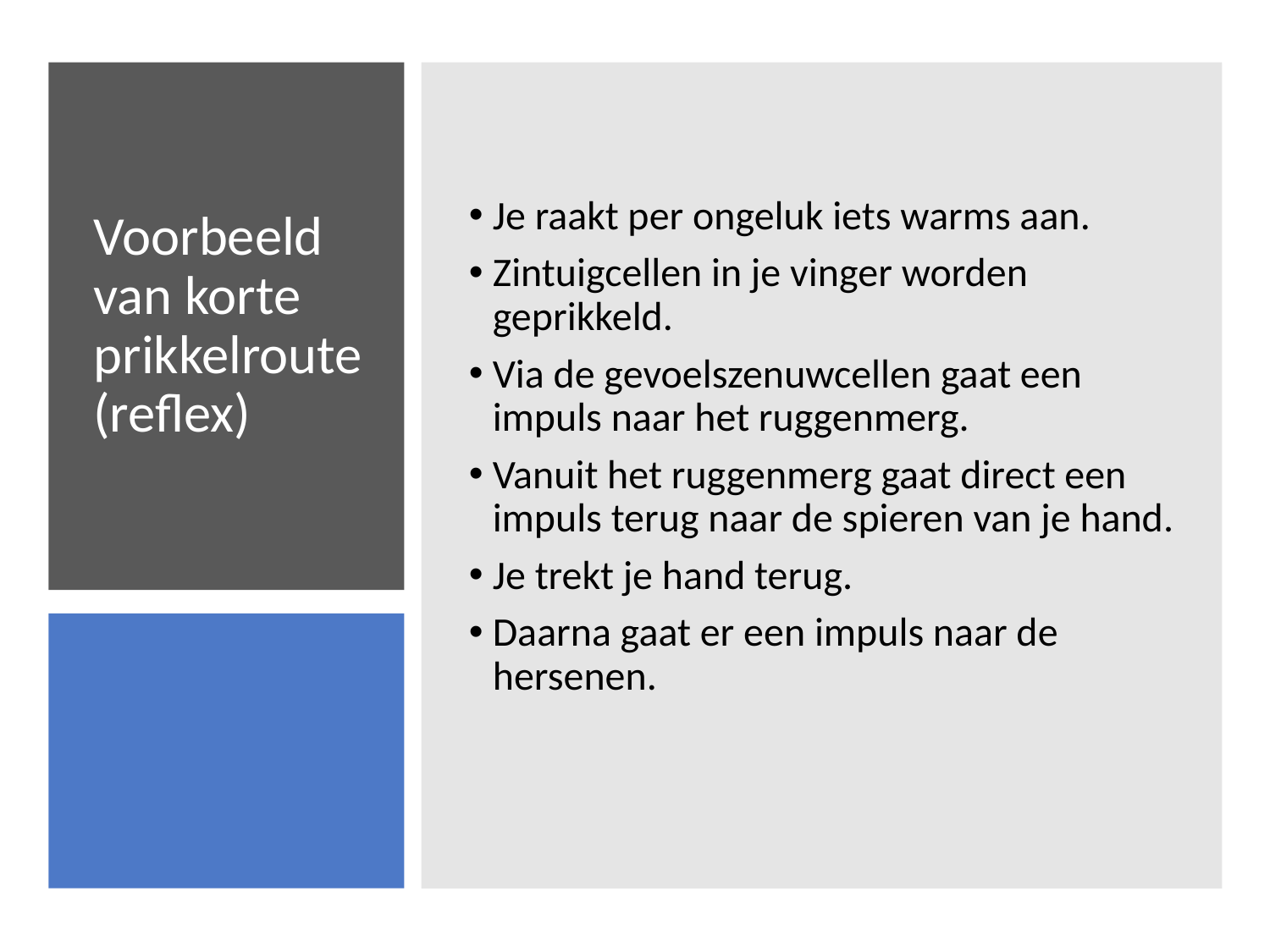

Je raakt per ongeluk iets warms aan.
Zintuigcellen in je vinger worden geprikkeld.
Via de gevoelszenuwcellen gaat een impuls naar het ruggenmerg.
Vanuit het ruggenmerg gaat direct een impuls terug naar de spieren van je hand.
Je trekt je hand terug.
Daarna gaat er een impuls naar de hersenen.

# Voorbeeld van korte prikkelroute (reflex)